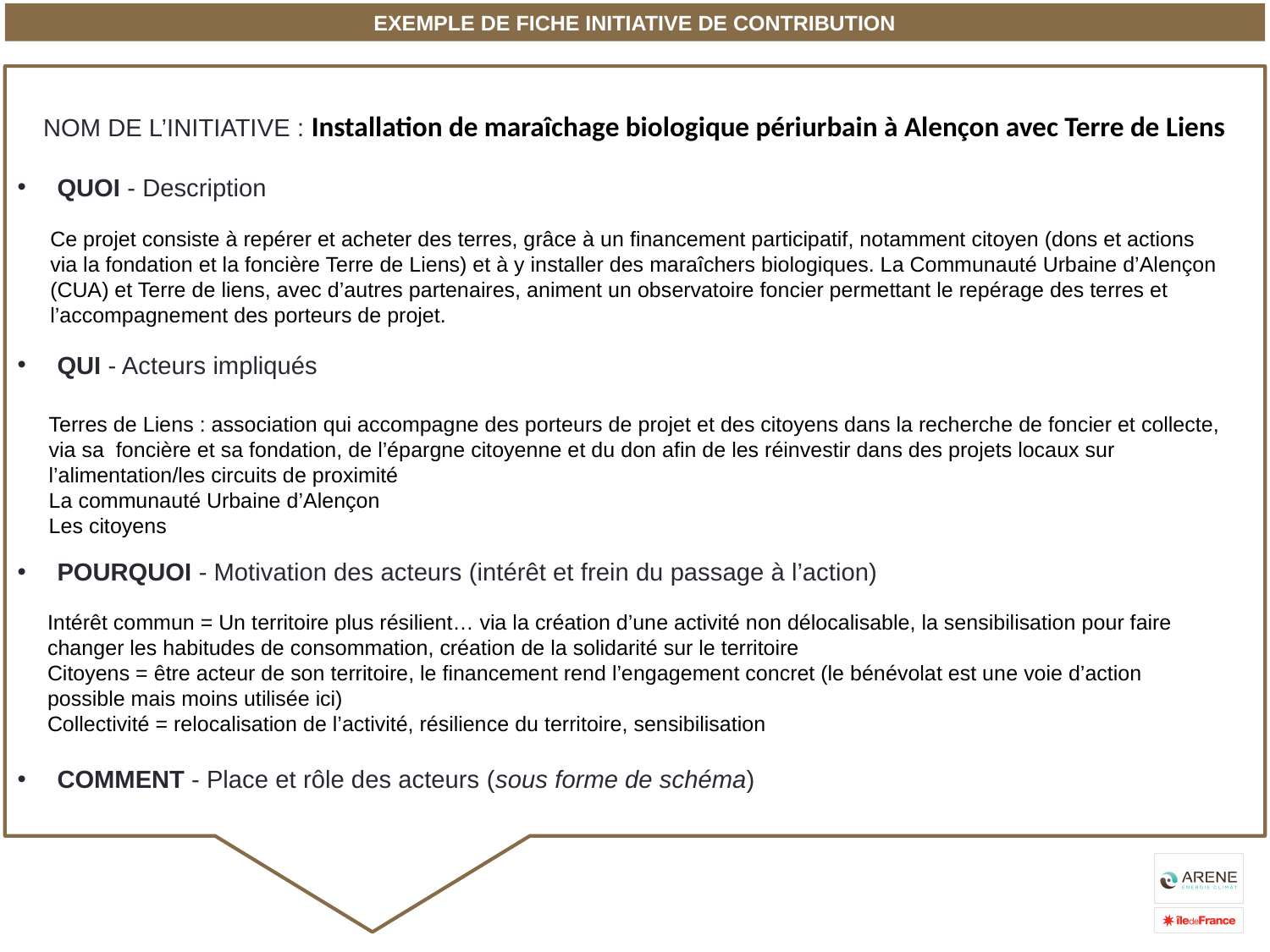

EXEMPLE DE FICHE INITIATIVE DE CONTRIBUTION
NOM DE L’INITIATIVE : Installation de maraîchage biologique périurbain à Alençon avec Terre de Liens

QUOI - Description

QUI - Acteurs impliqués

POURQUOI - Motivation des acteurs (intérêt et frein du passage à l’action)

COMMENT - Place et rôle des acteurs (sous forme de schéma)
Ce projet consiste à repérer et acheter des terres, grâce à un financement participatif, notamment citoyen (dons et actions via la fondation et la foncière Terre de Liens) et à y installer des maraîchers biologiques. La Communauté Urbaine d’Alençon (CUA) et Terre de liens, avec d’autres partenaires, animent un observatoire foncier permettant le repérage des terres et l’accompagnement des porteurs de projet.
Terres de Liens : association qui accompagne des porteurs de projet et des citoyens dans la recherche de foncier et collecte, via sa  foncière et sa fondation, de l’épargne citoyenne et du don afin de les réinvestir dans des projets locaux sur l’alimentation/les circuits de proximité
La communauté Urbaine d’Alençon
Les citoyens
Intérêt commun = Un territoire plus résilient… via la création d’une activité non délocalisable, la sensibilisation pour faire changer les habitudes de consommation, création de la solidarité sur le territoire
Citoyens = être acteur de son territoire, le financement rend l’engagement concret (le bénévolat est une voie d’action possible mais moins utilisée ici)
Collectivité = relocalisation de l’activité, résilience du territoire, sensibilisation